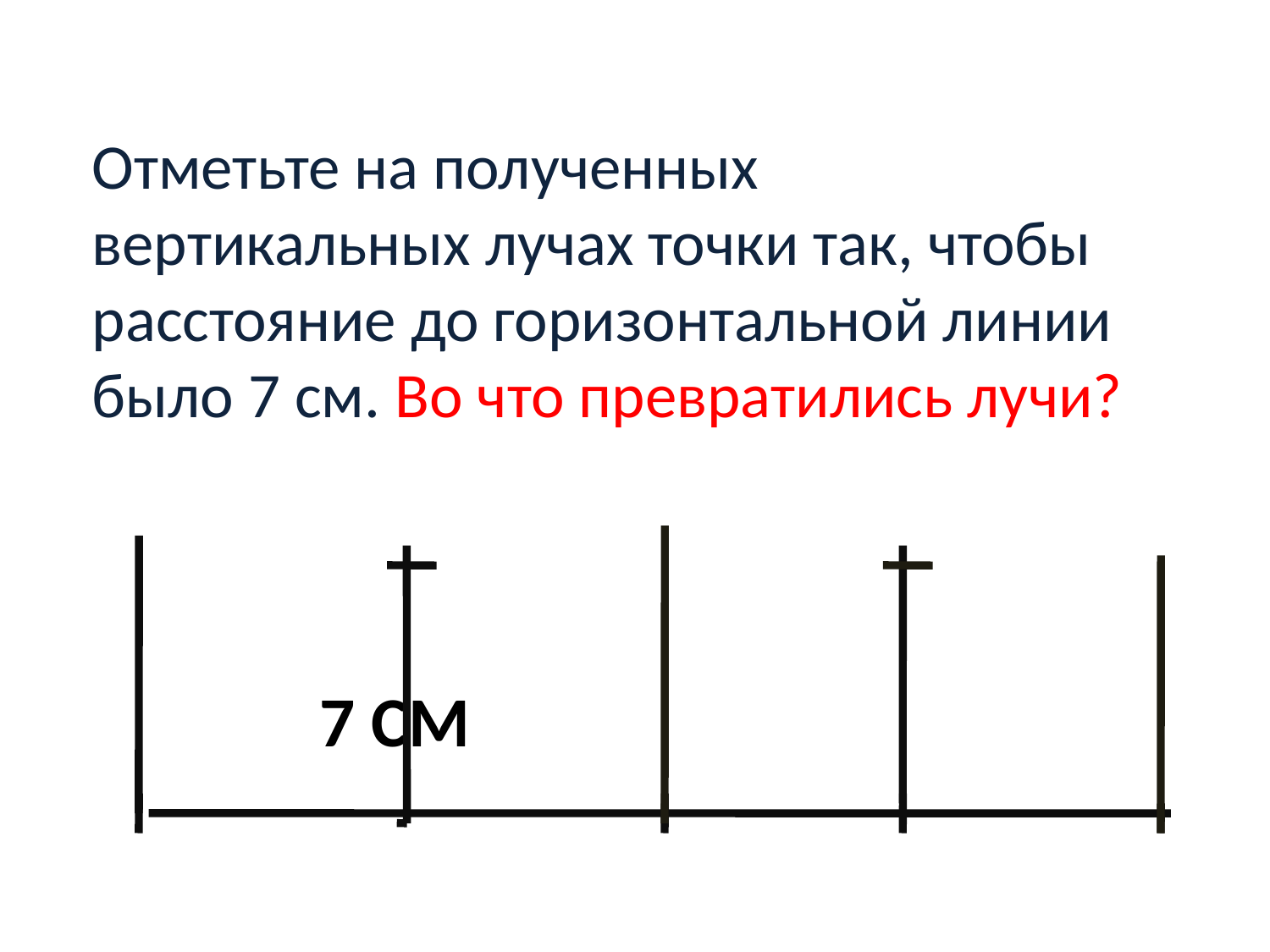

Отметьте на полученных вертикальных лучах точки так, чтобы расстояние до горизонтальной линии было 7 см. Во что превратились лучи?
# 7 см